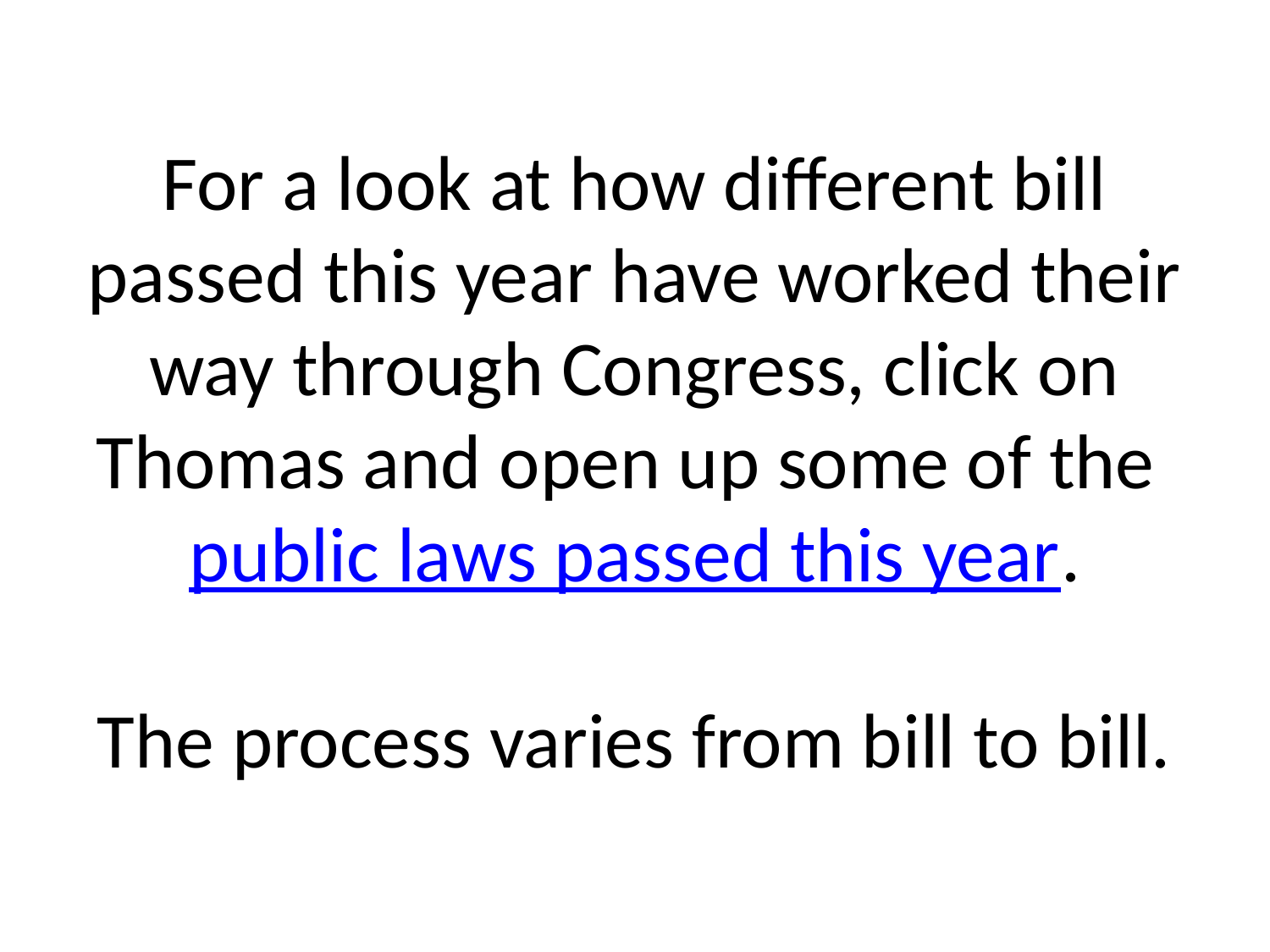

# For a look at how different bill passed this year have worked their way through Congress, click on Thomas and open up some of the public laws passed this year. The process varies from bill to bill.